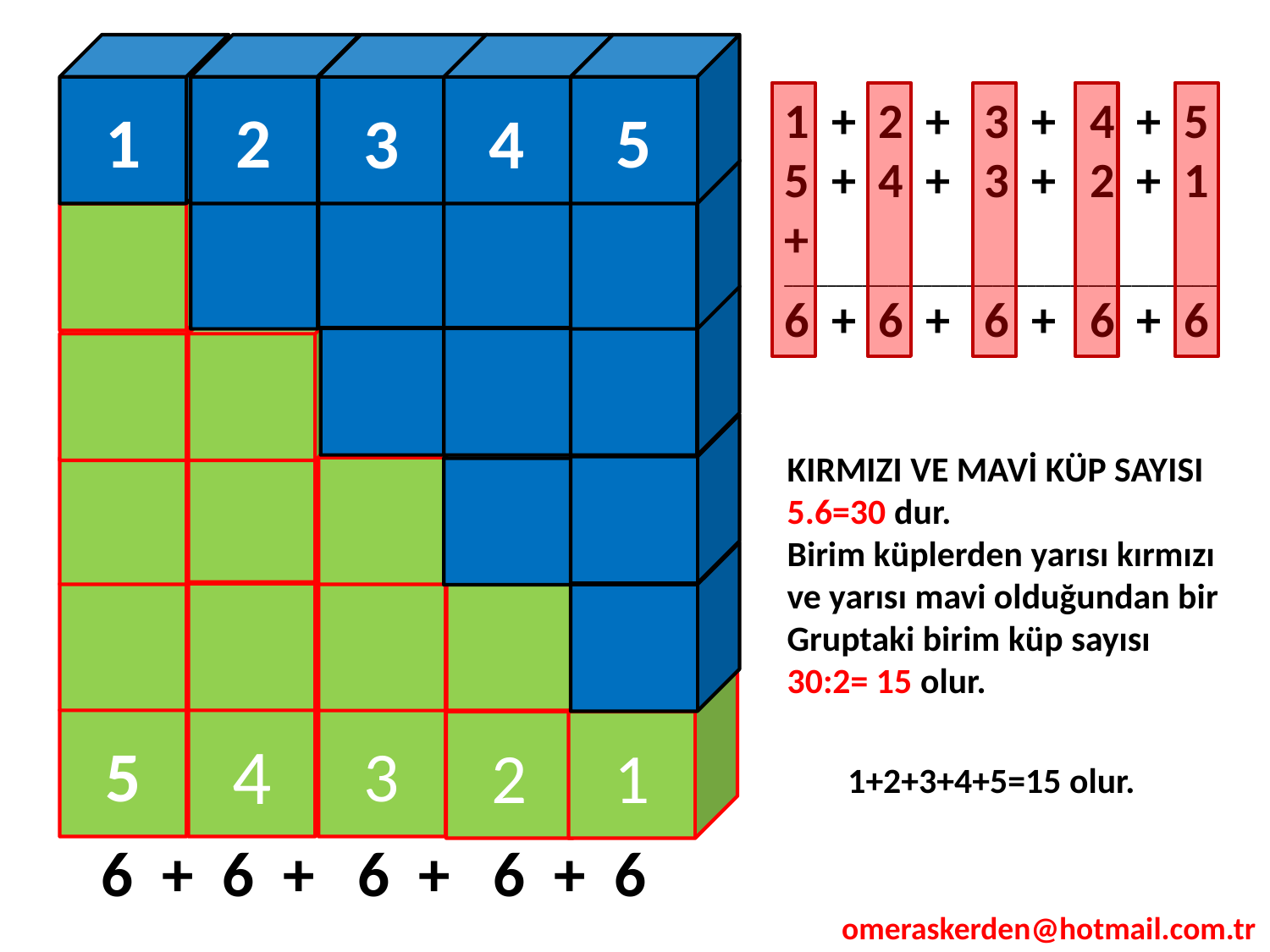

1
2
5
3
4

1  +  2  +   3  +   4  +  5
5  +  4  +   3  +   2  +  1
+
__________________________________________________
6  +  6  +   6  +   6  +  6

KIRMIZI VE MAVİ KÜP SAYISI
5.6=30 dur.
Birim küplerden yarısı kırmızı
ve yarısı mavi olduğundan bir
Gruptaki birim küp sayısı
30:2= 15 olur.

5
4
3
2
1
1+2+3+4+5=15 olur.
  6  +  6  +   6  +   6  +  6
omeraskerden@hotmail.com.tr